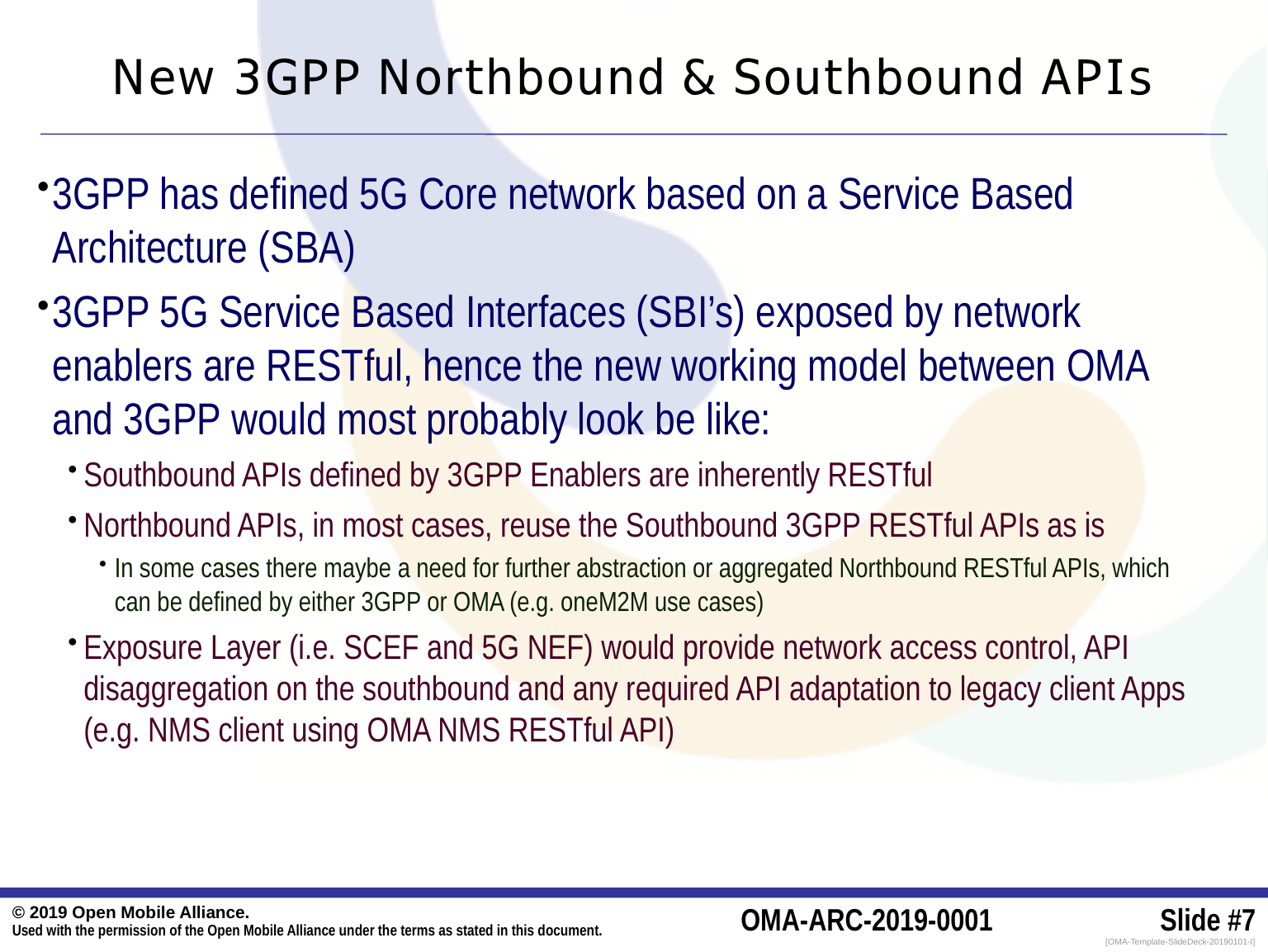

# New 3GPP Northbound & Southbound APIs
3GPP has defined 5G Core network based on a Service Based Architecture (SBA)
3GPP 5G Service Based Interfaces (SBI’s) exposed by network enablers are RESTful, hence the new working model between OMA and 3GPP would most probably look be like:
Southbound APIs defined by 3GPP Enablers are inherently RESTful
Northbound APIs, in most cases, reuse the Southbound 3GPP RESTful APIs as is
In some cases there maybe a need for further abstraction or aggregated Northbound RESTful APIs, which can be defined by either 3GPP or OMA (e.g. oneM2M use cases)
Exposure Layer (i.e. SCEF and 5G NEF) would provide network access control, API disaggregation on the southbound and any required API adaptation to legacy client Apps (e.g. NMS client using OMA NMS RESTful API)